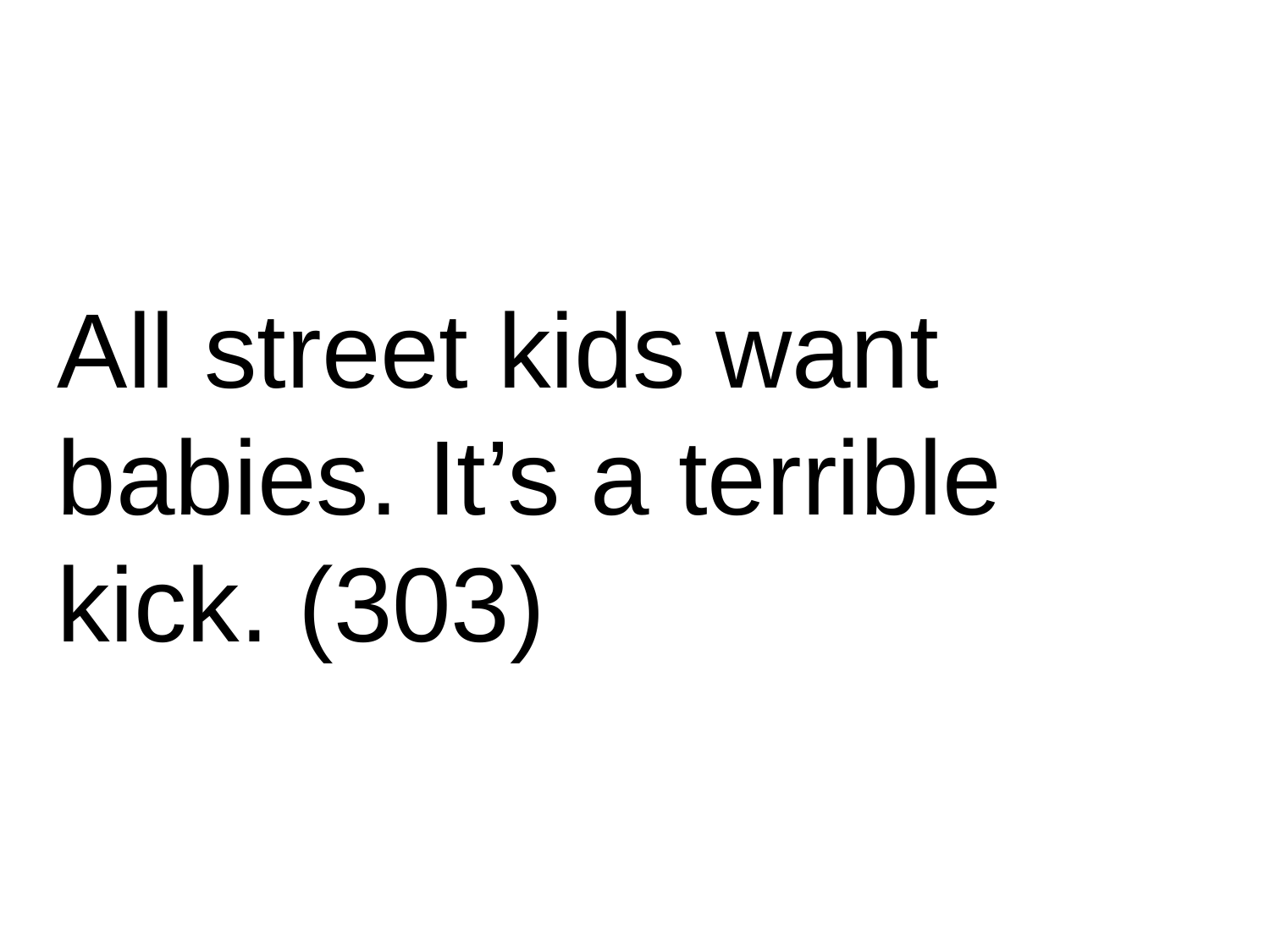

All street kids want babies. It’s a terrible kick. (303)